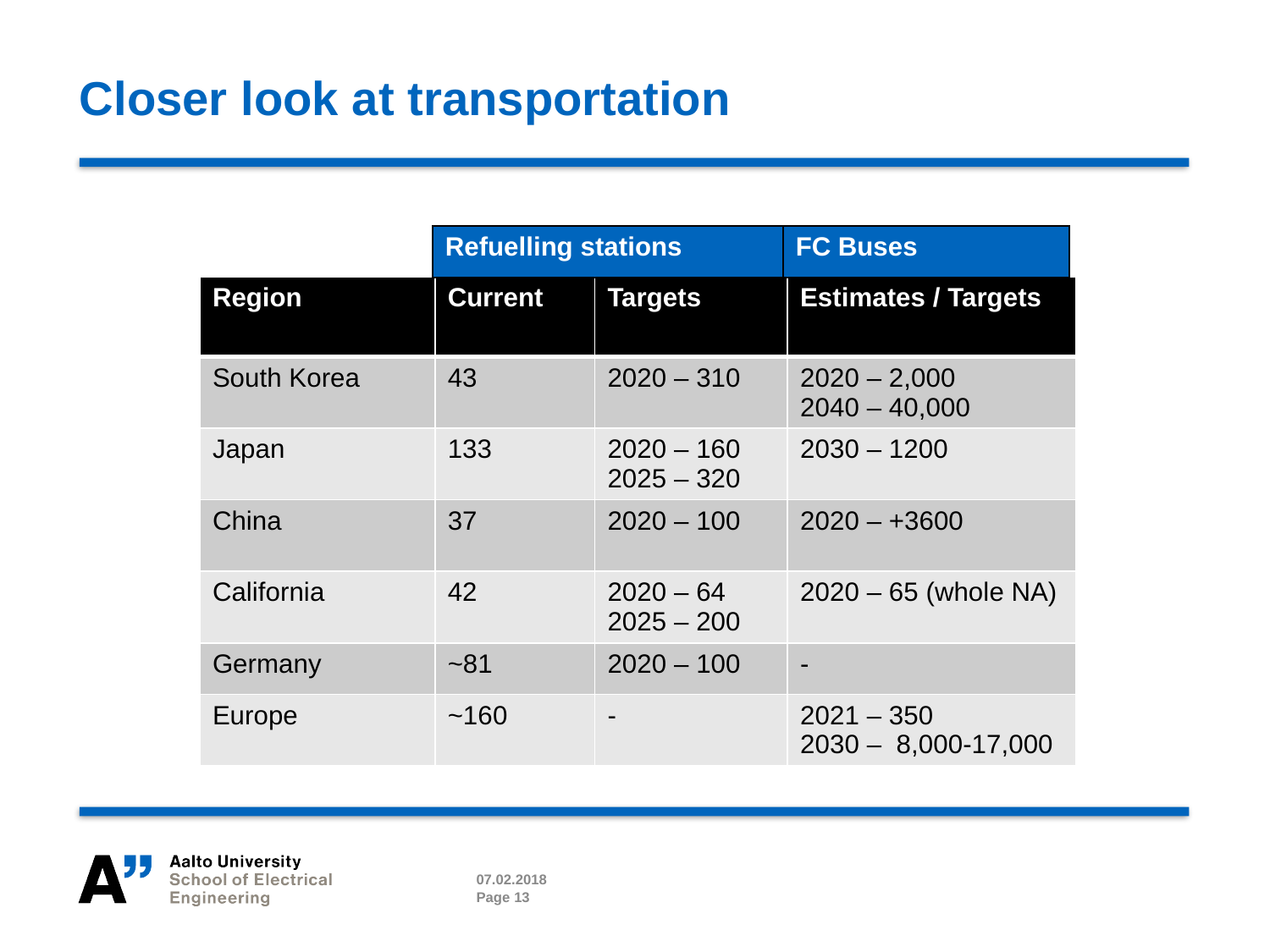

# Closer look at transportation

| Refuelling stations | FC Buses |
| --- | --- |
| Region | Current | Targets | Estimates / Targets |
| --- | --- | --- | --- |
| South Korea | 43 | 2020 – 310 | 2020 – 2,000 2040 – 40,000 |
| Japan | 133 | 2020 – 160 2025 – 320 | 2030 – 1200 |
| China | 37 | 2020 – 100 | 2020 – +3600 |
| California | 42 | 2020 – 64 2025 – 200 | 2020 – 65 (whole NA) |
| Germany | ~81 | 2020 – 100 | - |
| Europe | ~160 | - | 2021 – 350 2030 –  8,000-17,000 |

07.02.2018
Page 13